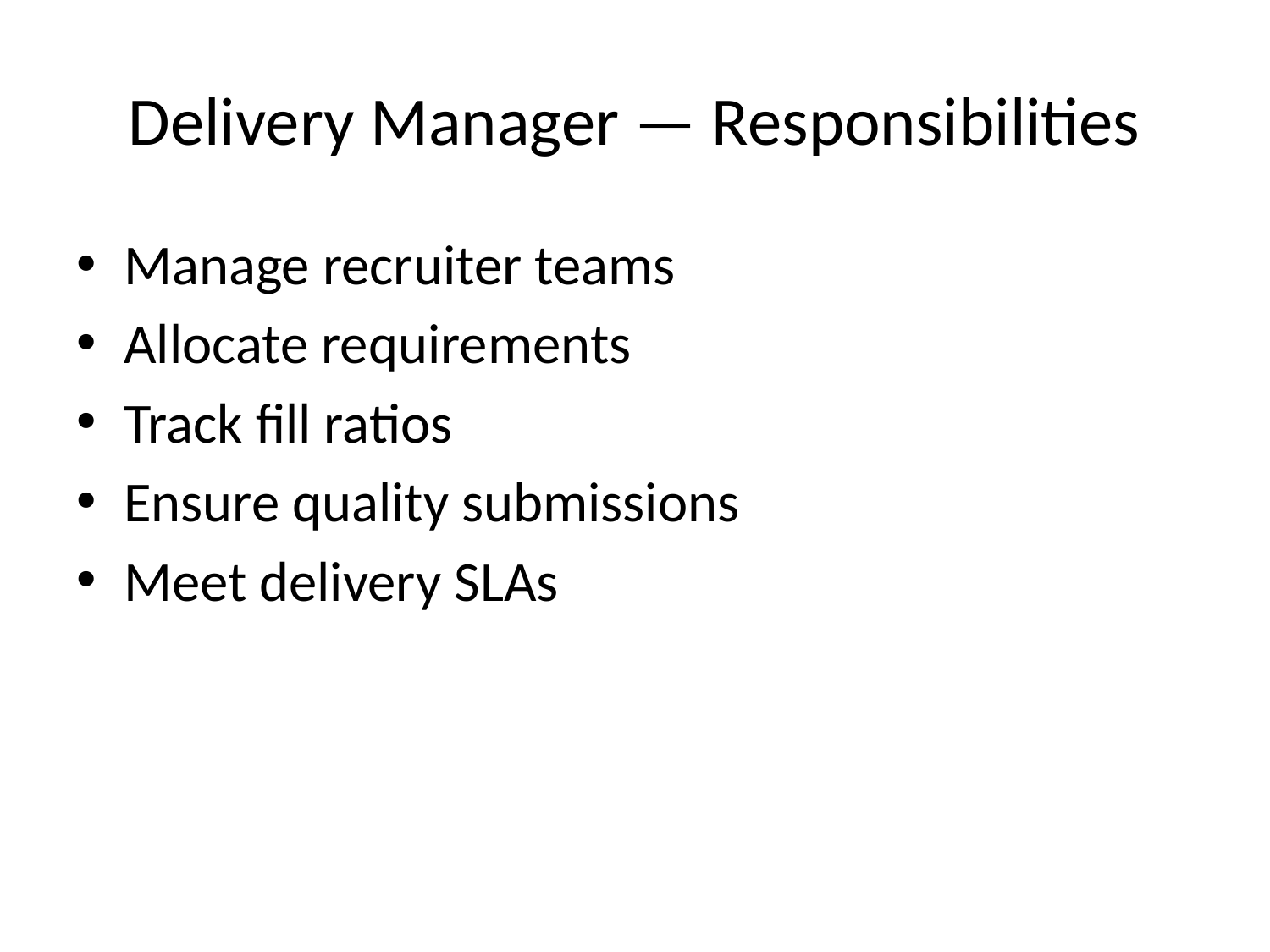

# Delivery Manager — Responsibilities
Manage recruiter teams
Allocate requirements
Track fill ratios
Ensure quality submissions
Meet delivery SLAs